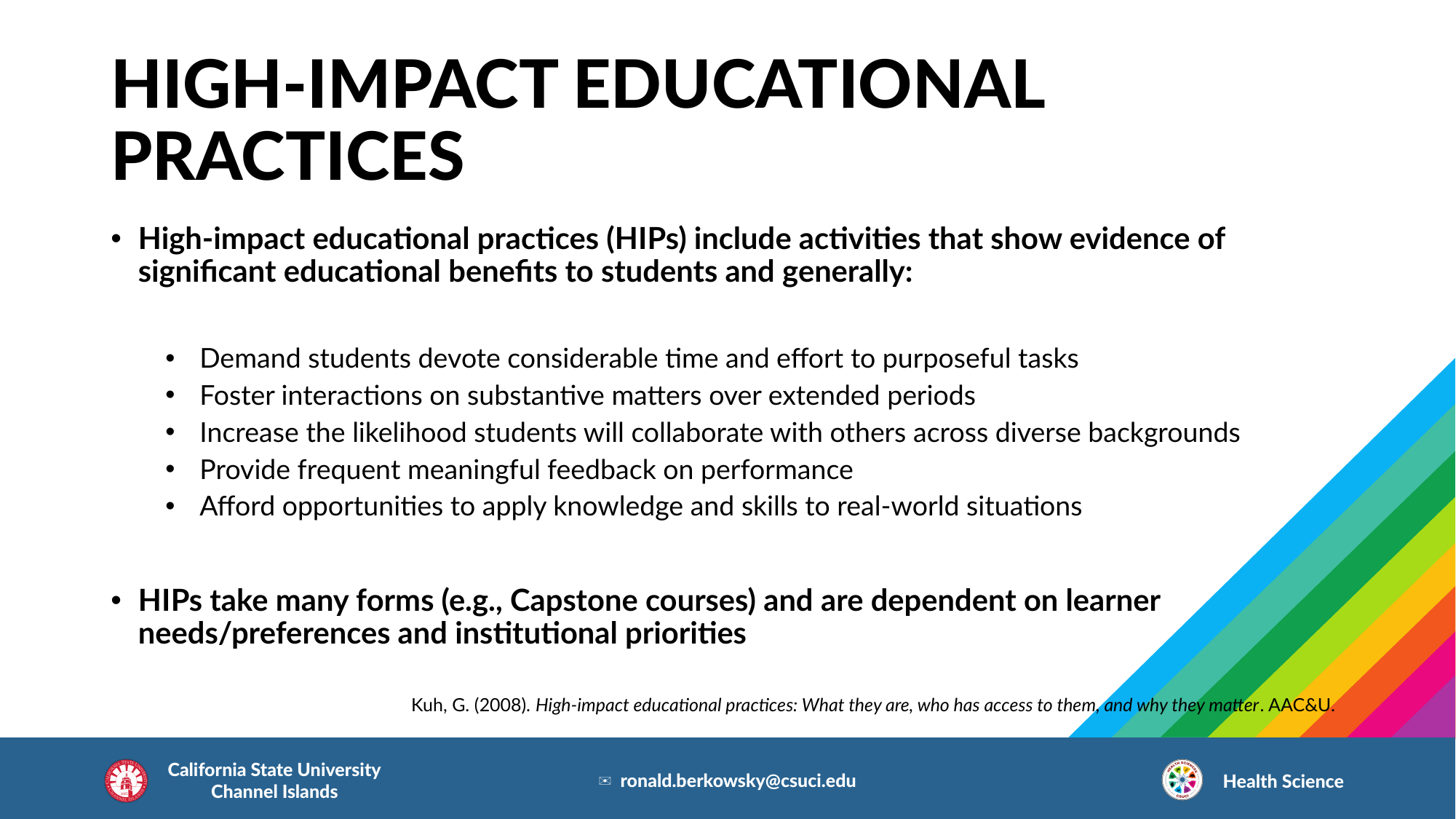

# High-Impact Educational Practices
High-impact educational practices (HIPs) include activities that show evidence of significant educational benefits to students and generally:

Demand students devote considerable time and effort to purposeful tasks
Foster interactions on substantive matters over extended periods
Increase the likelihood students will collaborate with others across diverse backgrounds
Provide frequent meaningful feedback on performance
Afford opportunities to apply knowledge and skills to real-world situations

HIPs take many forms (e.g., Capstone courses) and are dependent on learner needs/preferences and institutional priorities
Kuh, G. (2008). High-impact educational practices: What they are, who has access to them, and why they matter. AAC&U.